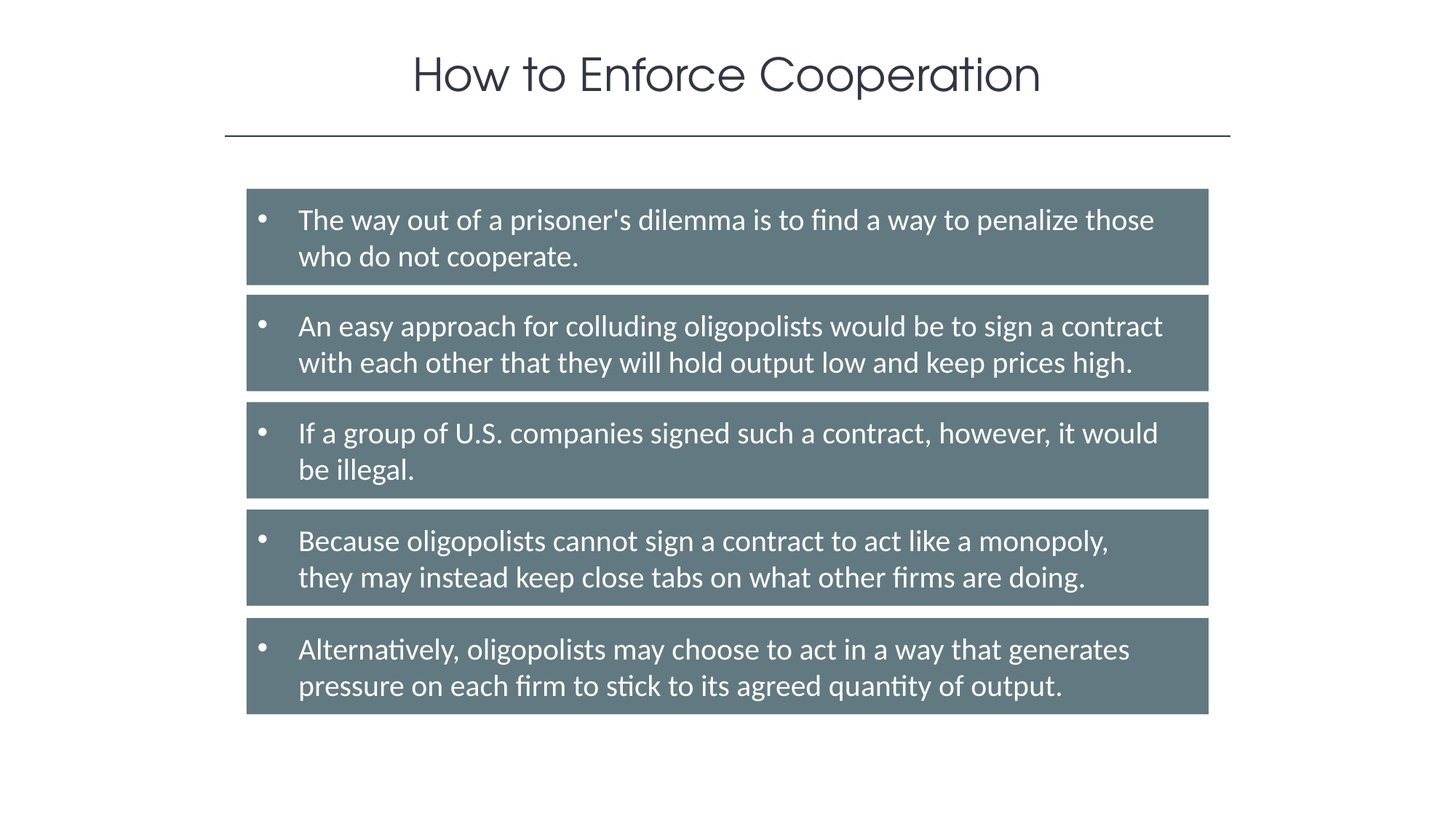

How to Enforce Cooperation

The way out of a prisoner's dilemma is to find a way to penalize those who do not cooperate.

An easy approach for colluding oligopolists would be to sign a contract with each other that they will hold output low and keep prices high.

If a group of U.S. companies signed such a contract, however, it would be illegal.

Because oligopolists cannot sign a contract to act like a monopoly, they may instead keep close tabs on what other firms are doing.

Alternatively, oligopolists may choose to act in a way that generates pressure on each firm to stick to its agreed quantity of output.